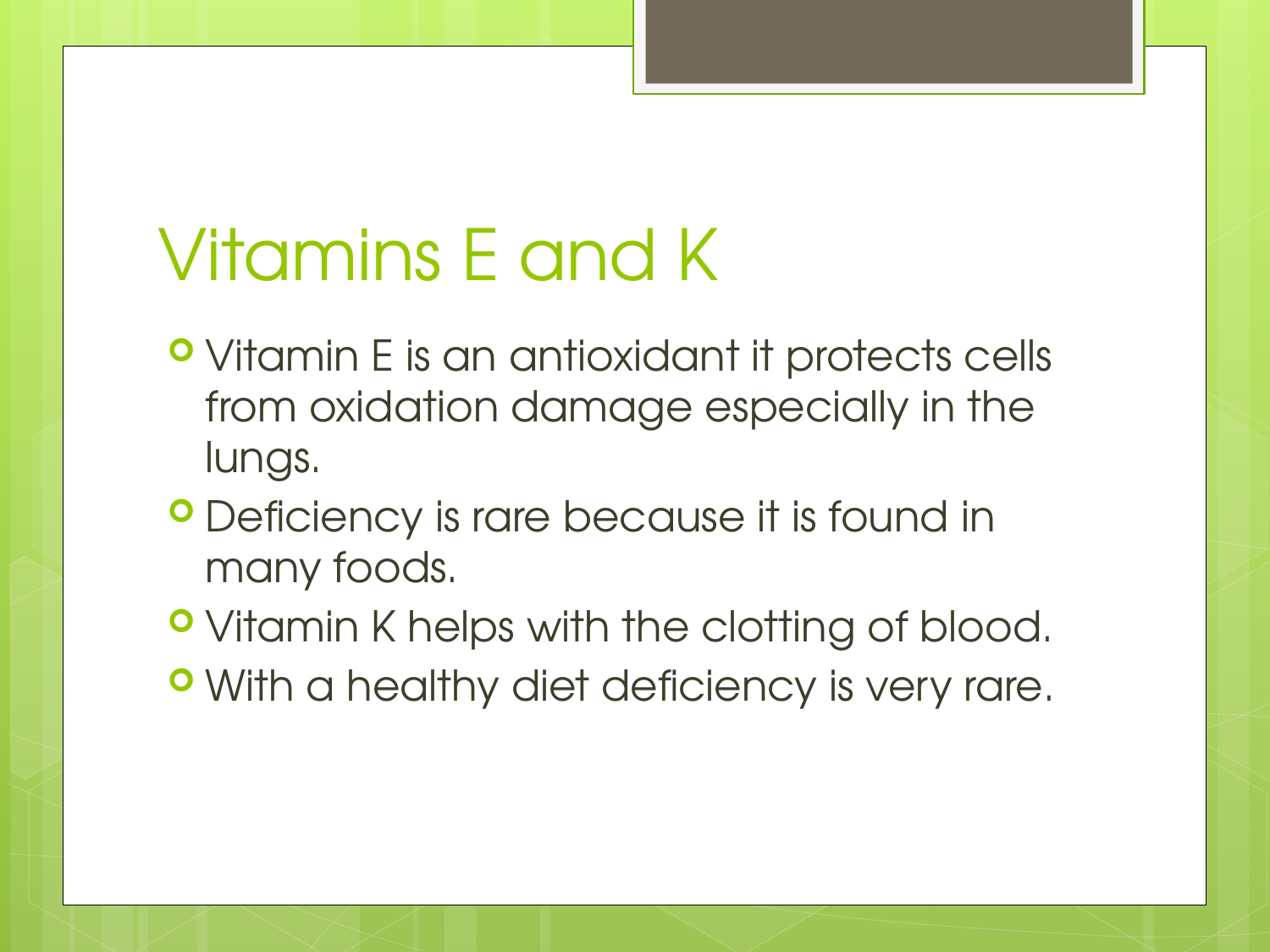

# Vitamins E and K
Vitamin E is an antioxidant it protects cells from oxidation damage especially in the lungs.
Deficiency is rare because it is found in many foods.
Vitamin K helps with the clotting of blood.
With a healthy diet deficiency is very rare.